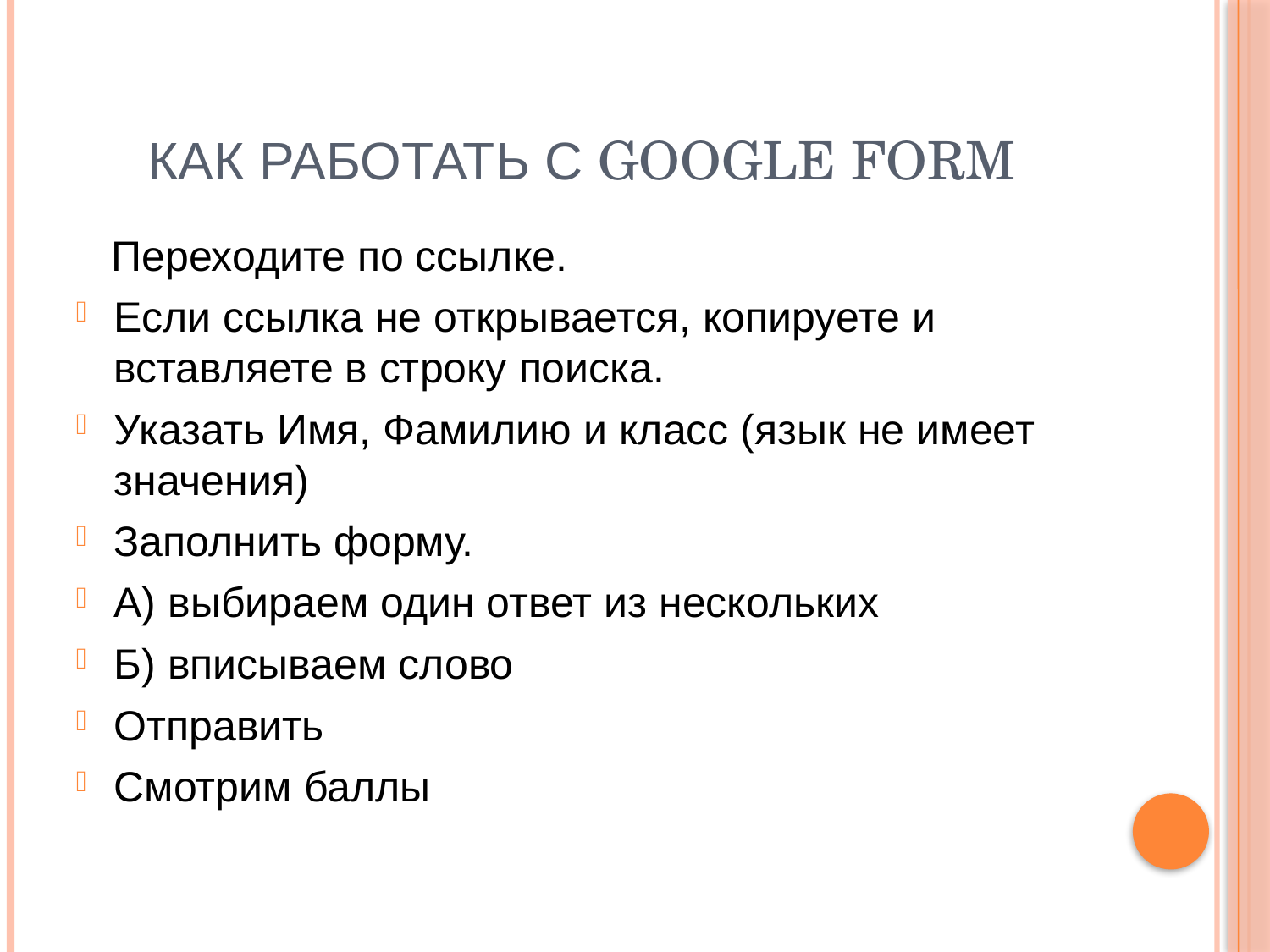

# Как работать с Google form
   Переходите по ссылке.
Если ссылка не открывается, копируете и вставляете в строку поиска.
Указать Имя, Фамилию и класс (язык не имеет значения)
Заполнить форму.
А) выбираем один ответ из нескольких
Б) вписываем слово
Отправить
Смотрим баллы